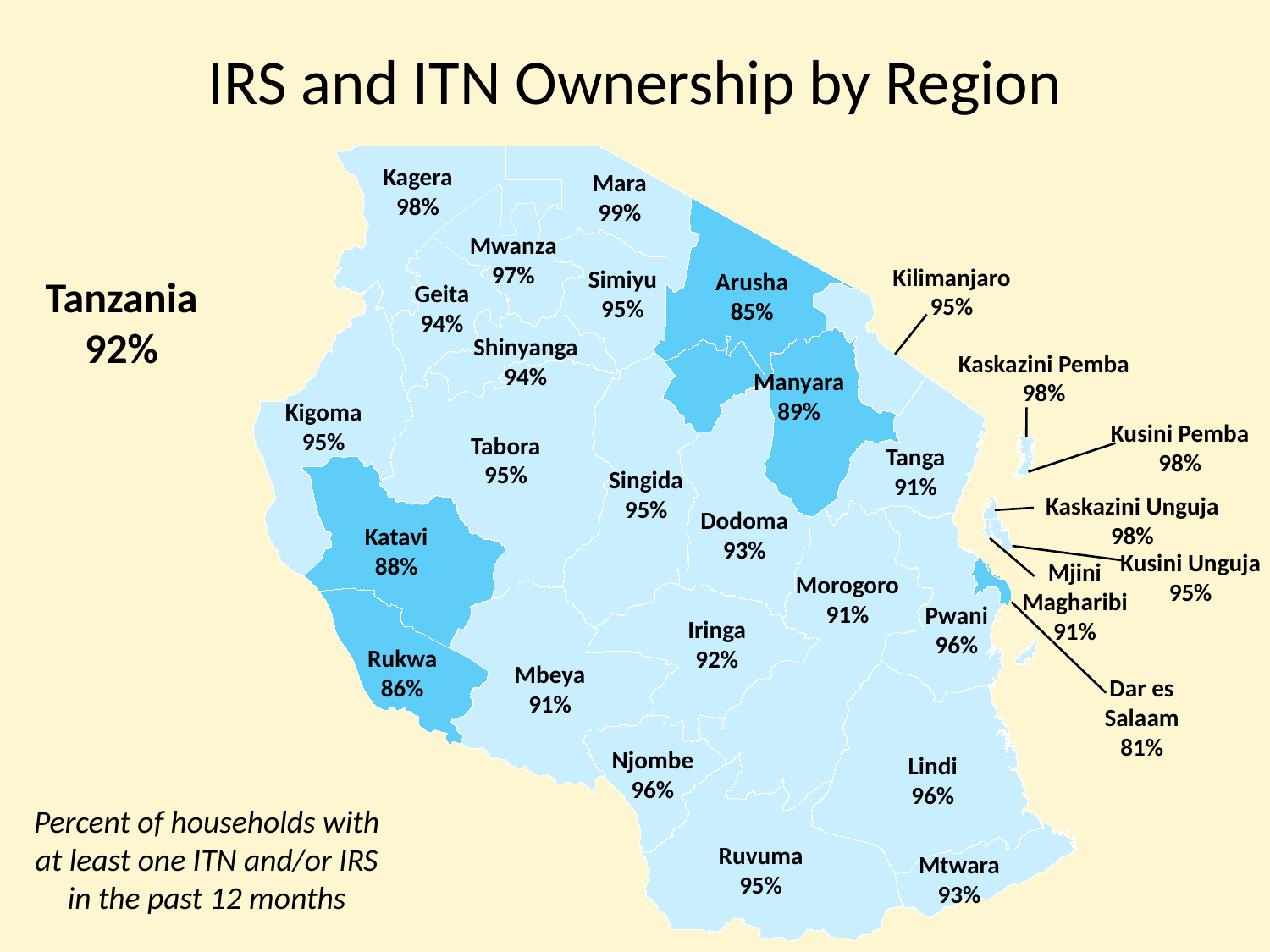

# IRS and ITN Ownership by Region

Kagera
98%
Mara
99%

Mwanza
97%

Kilimanjaro
95%
Simiyu
95%

Arusha
85%
Tanzania
92%

Geita
94%

Shinyanga
94%

Kaskazini Pemba 98%

Manyara
89%

Kigoma
95%

Kusini Pemba
98%

Tabora
95%

Tanga
91%

Singida
95%

Kaskazini Unguja 98%

Dodoma
93%

Katavi
88%

Kusini Unguja
95%

Mjini Magharibi
91%

Morogoro
91%

Pwani
96%

Iringa
92%

Rukwa
86%

Mbeya
91%

Dar es Salaam
81%

Njombe
96%

Lindi
96%

Percent of households with at least one ITN and/or IRS in the past 12 months

Ruvuma
95%
Mtwara
93%